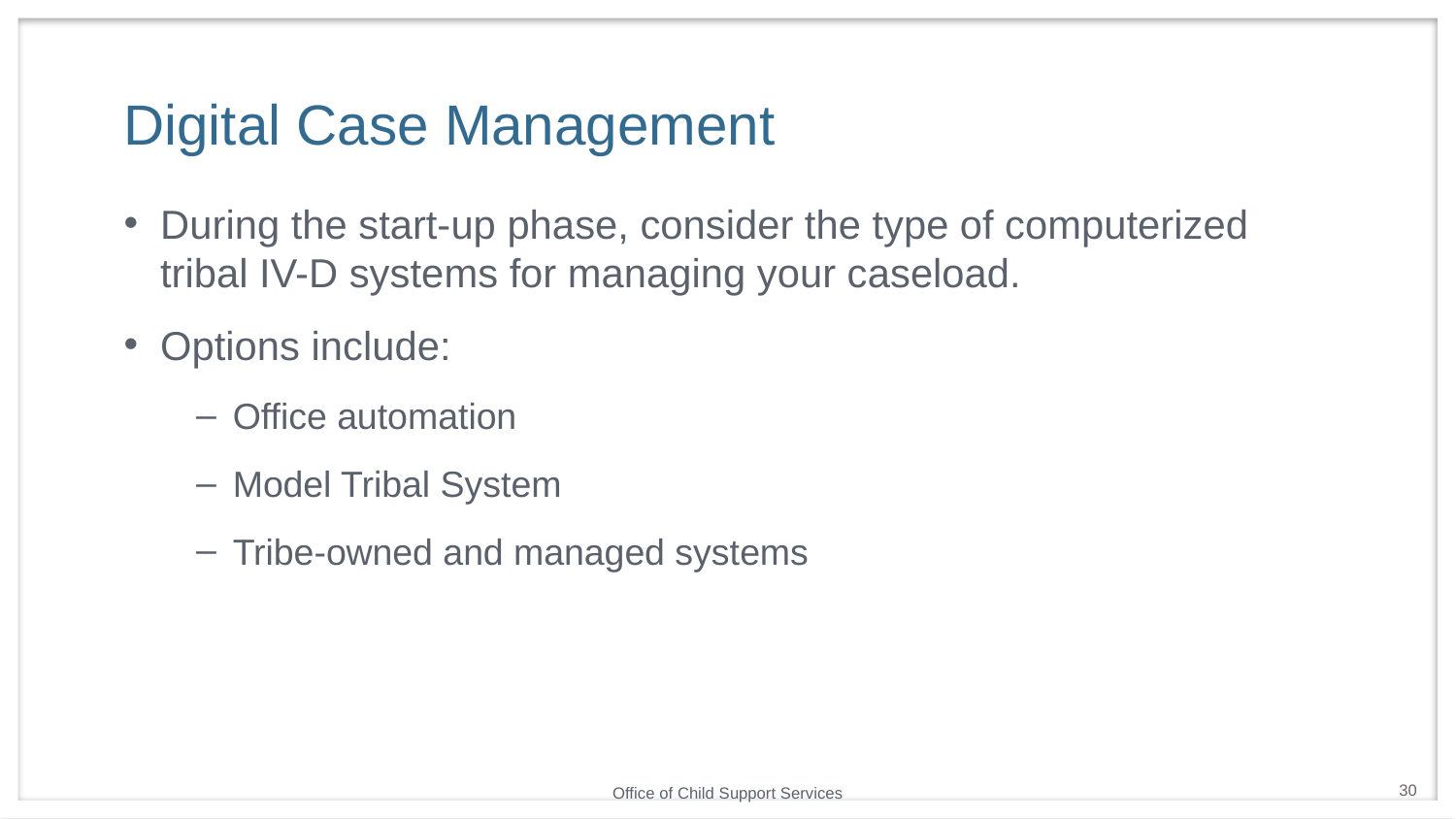

# Digital Case Management
During the start-up phase, consider the type of computerized tribal IV-D systems for managing your caseload.
Options include:
Office automation
Model Tribal System
Tribe-owned and managed systems
30